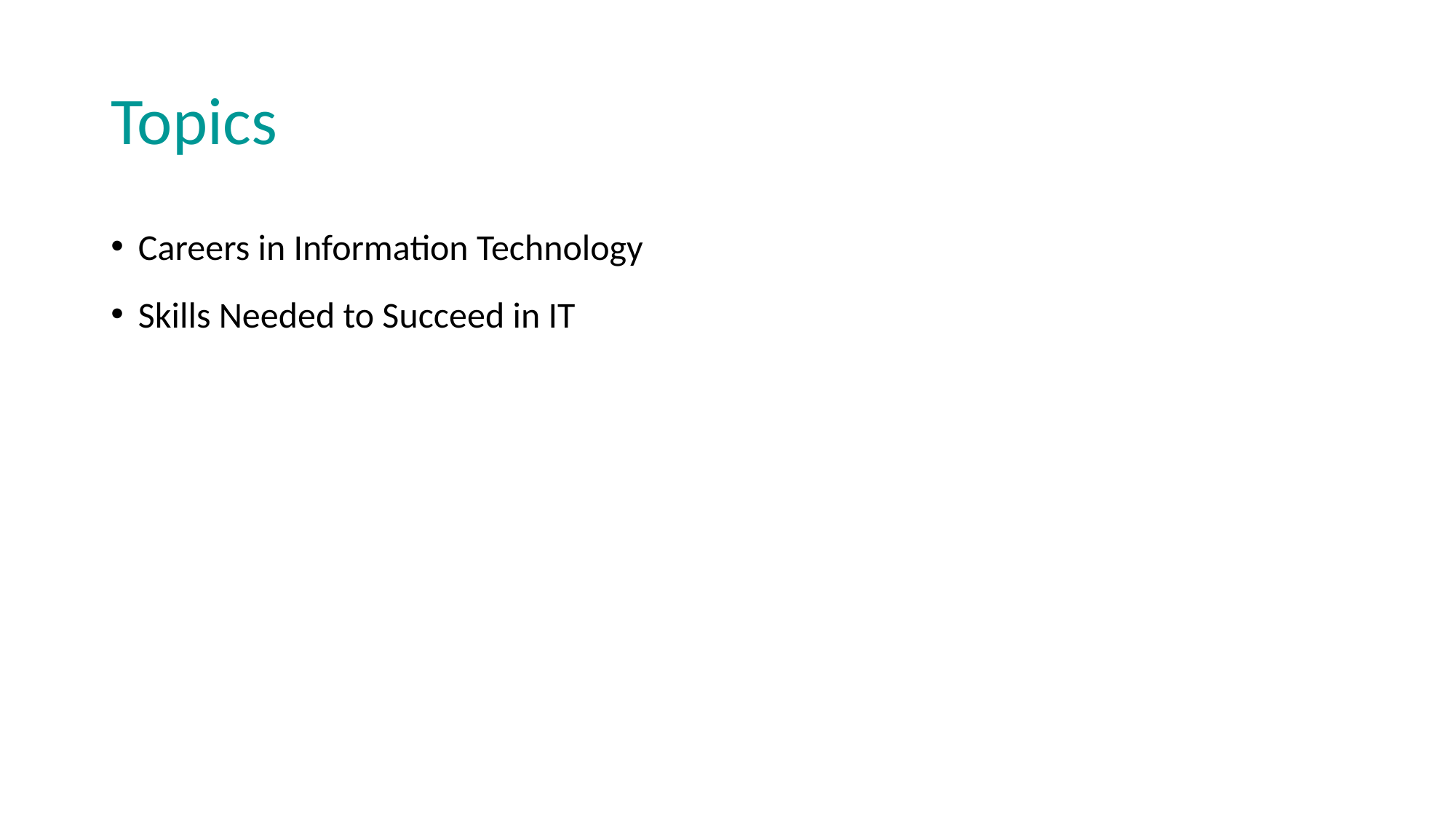

# Topics
Careers in Information Technology
Skills Needed to Succeed in IT